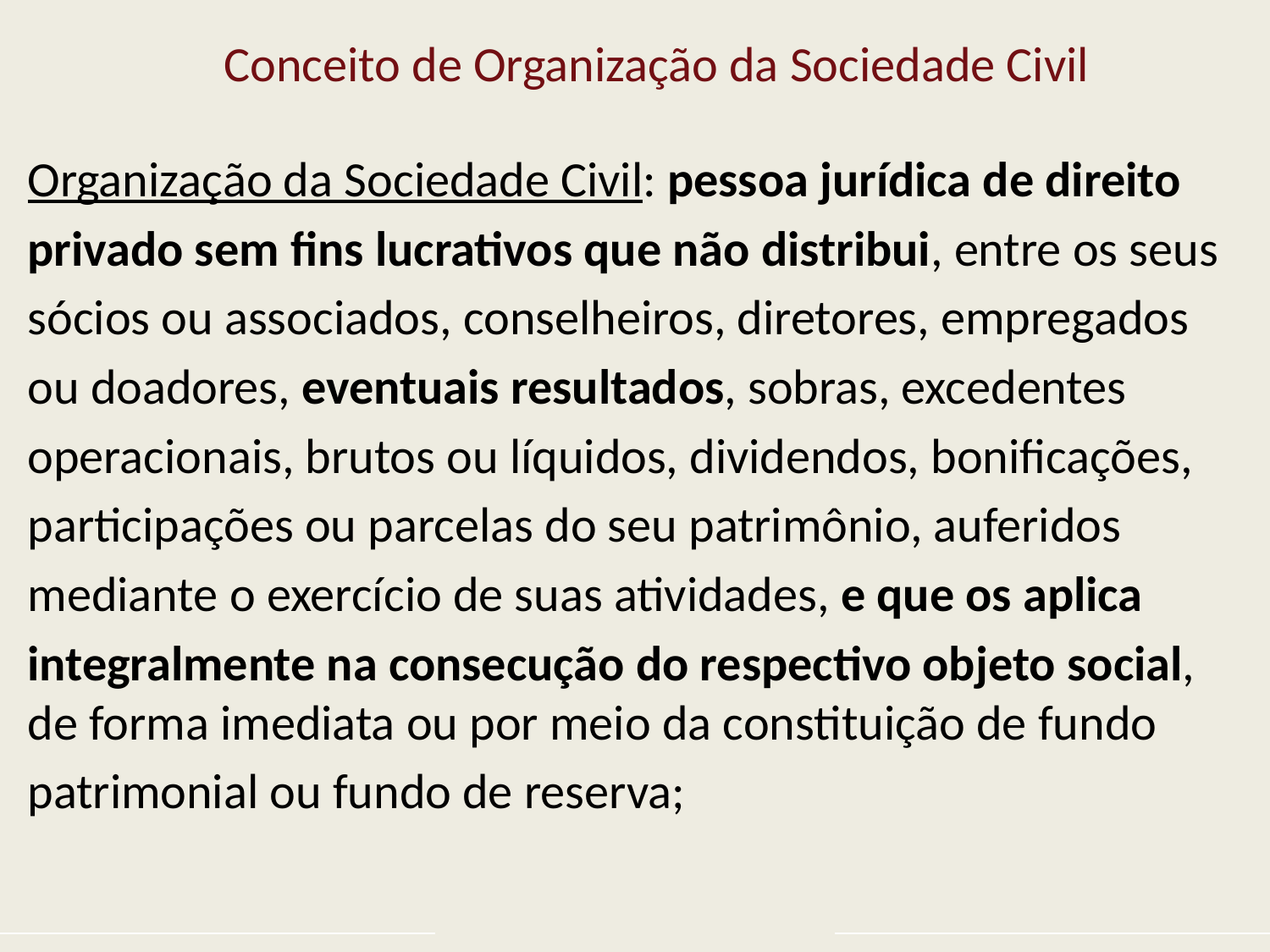

# Conceito de Organização da Sociedade Civil
Organização da Sociedade Civil: pessoa jurídica de direito
privado sem fins lucrativos que não distribui, entre os seus
sócios ou associados, conselheiros, diretores, empregados
ou doadores, eventuais resultados, sobras, excedentes
operacionais, brutos ou líquidos, dividendos, bonificações,
participações ou parcelas do seu patrimônio, auferidos
mediante o exercício de suas atividades, e que os aplica
integralmente na consecução do respectivo objeto social, de forma imediata ou por meio da constituição de fundo
patrimonial ou fundo de reserva;